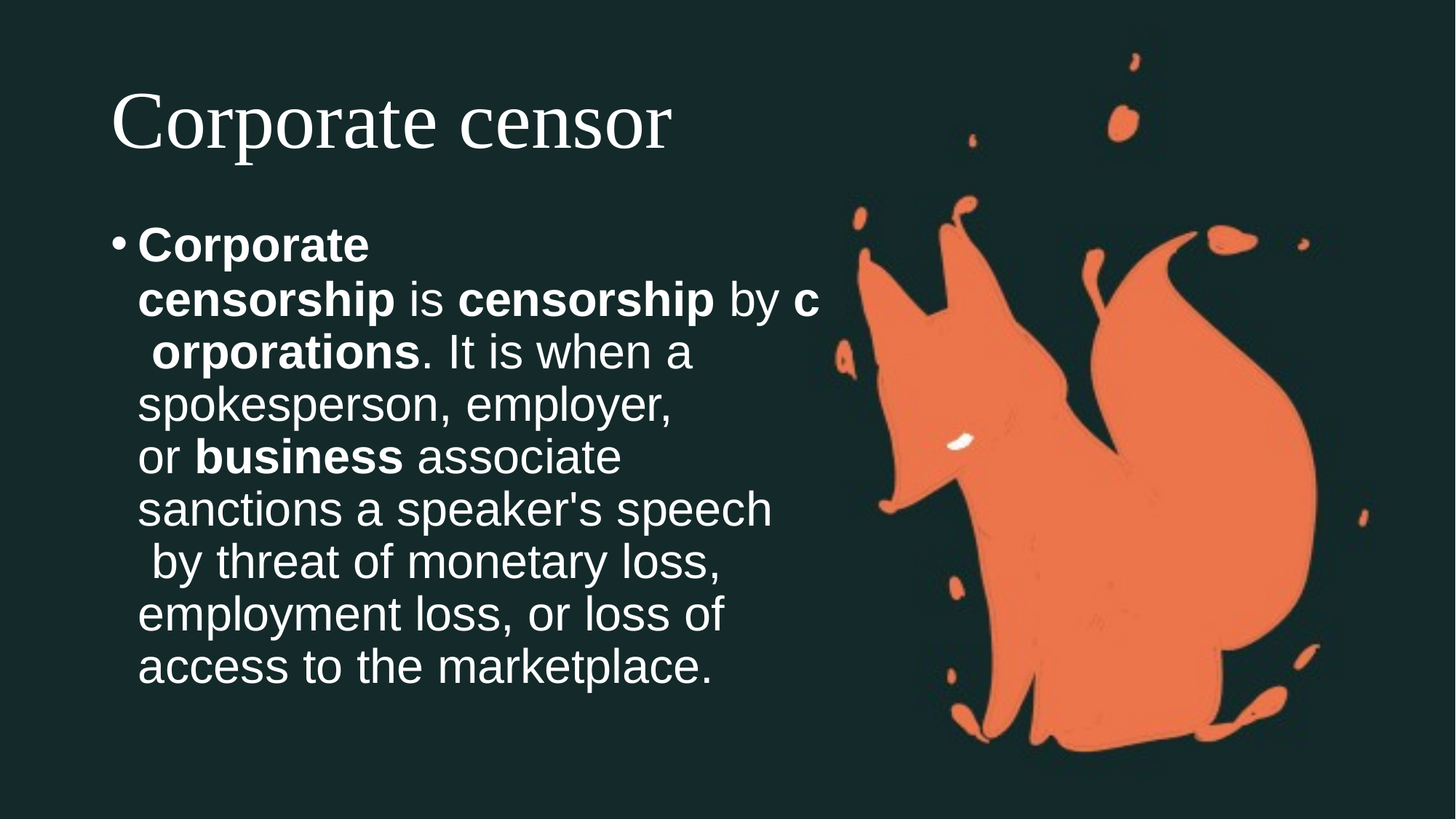

# Corporate censor
Corporate
censorship is censorship by c  orporations. It is when a  spokesperson, employer,
or business associate  sanctions a speaker's speech  by threat of monetary loss,  employment loss, or loss of  access to the marketplace.